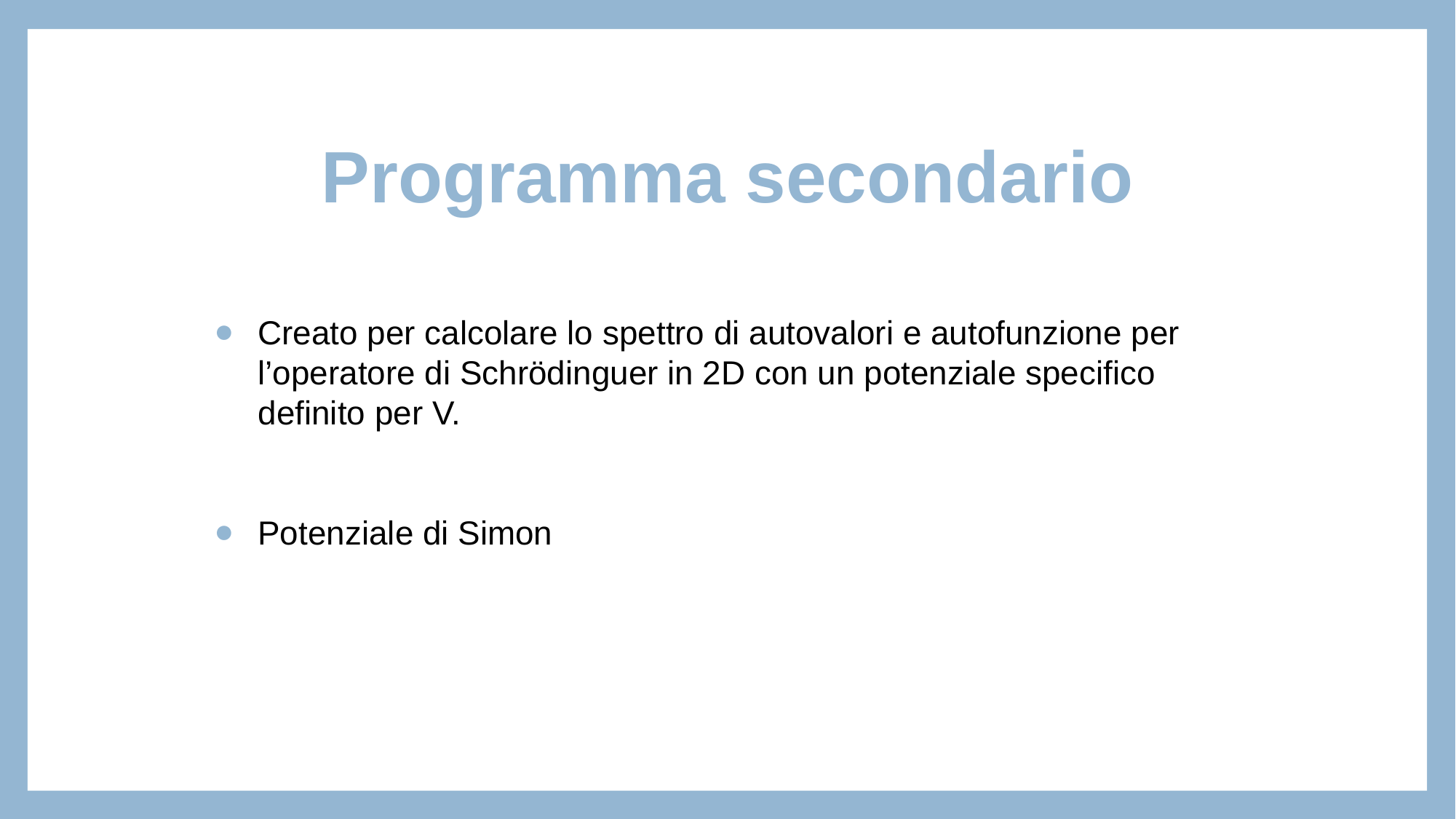

# Programma secondario
Creato per calcolare lo spettro di autovalori e autofunzione per l’operatore di Schrödinguer in 2D con un potenziale specifico definito per V.

Potenziale di Simon